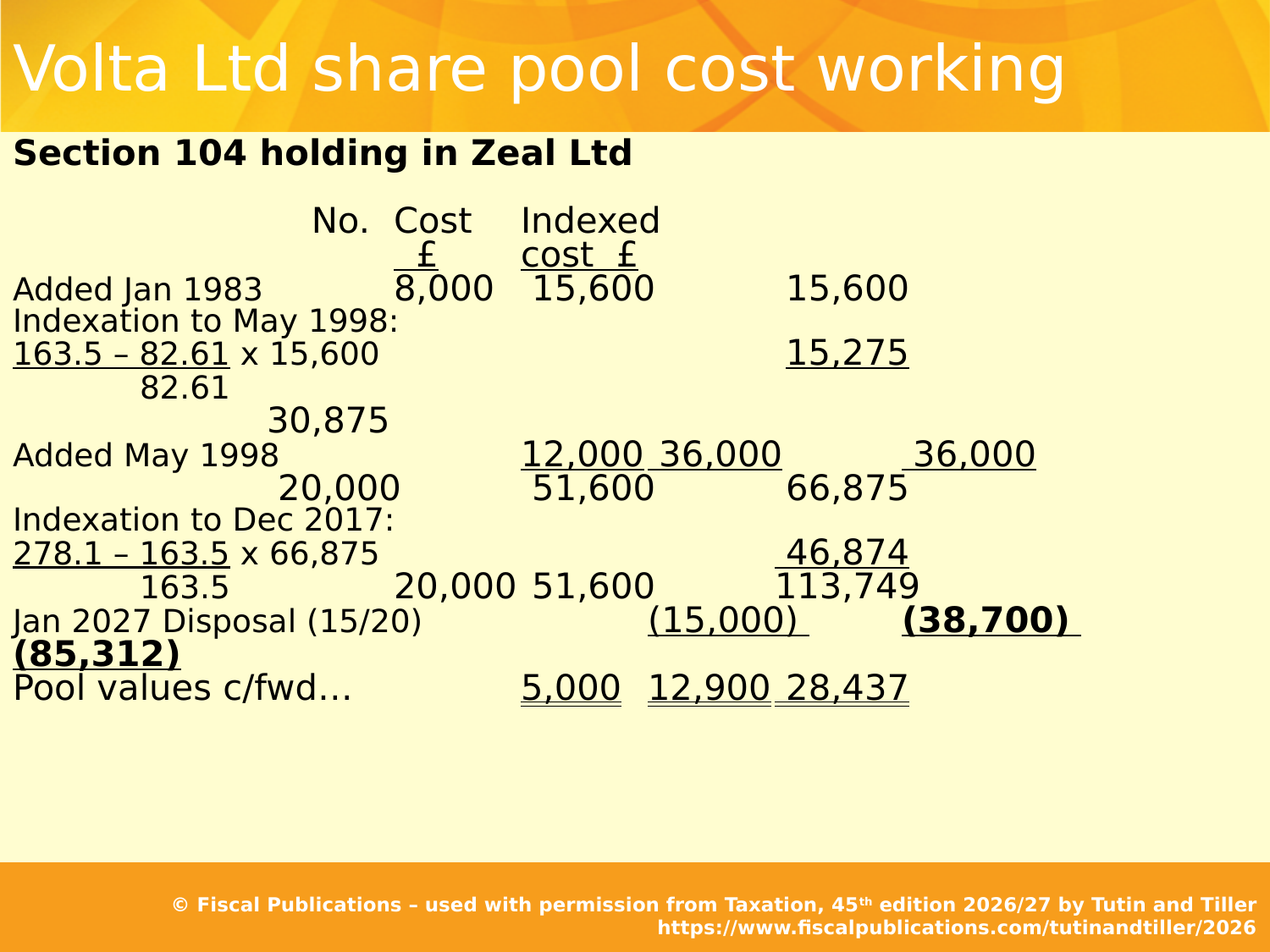

# Volta Ltd share pool cost working
Section 104 holding in Zeal Ltd

		    No.	Cost	Indexed
			  £	cost  £
Added Jan 1983	  	8,000	 15,600	 15,600
Indexation to May 1998:
163.5 – 82.61 x 15,600				 15,275
	82.61									 	30,875
Added May 1998	 	12,000	 36,000	 36,000
		 20,000	 51,600	 66,875
Indexation to Dec 2017:
278.1 – 163.5 x 66,875				 46,874
	163.5	 	20,000	 51,600	113,749
Jan 2027 Disposal (15/20)		(15,000) 	(38,700) 	(85,312)
Pool values c/fwd…	   	5,000	12,900	 28,437